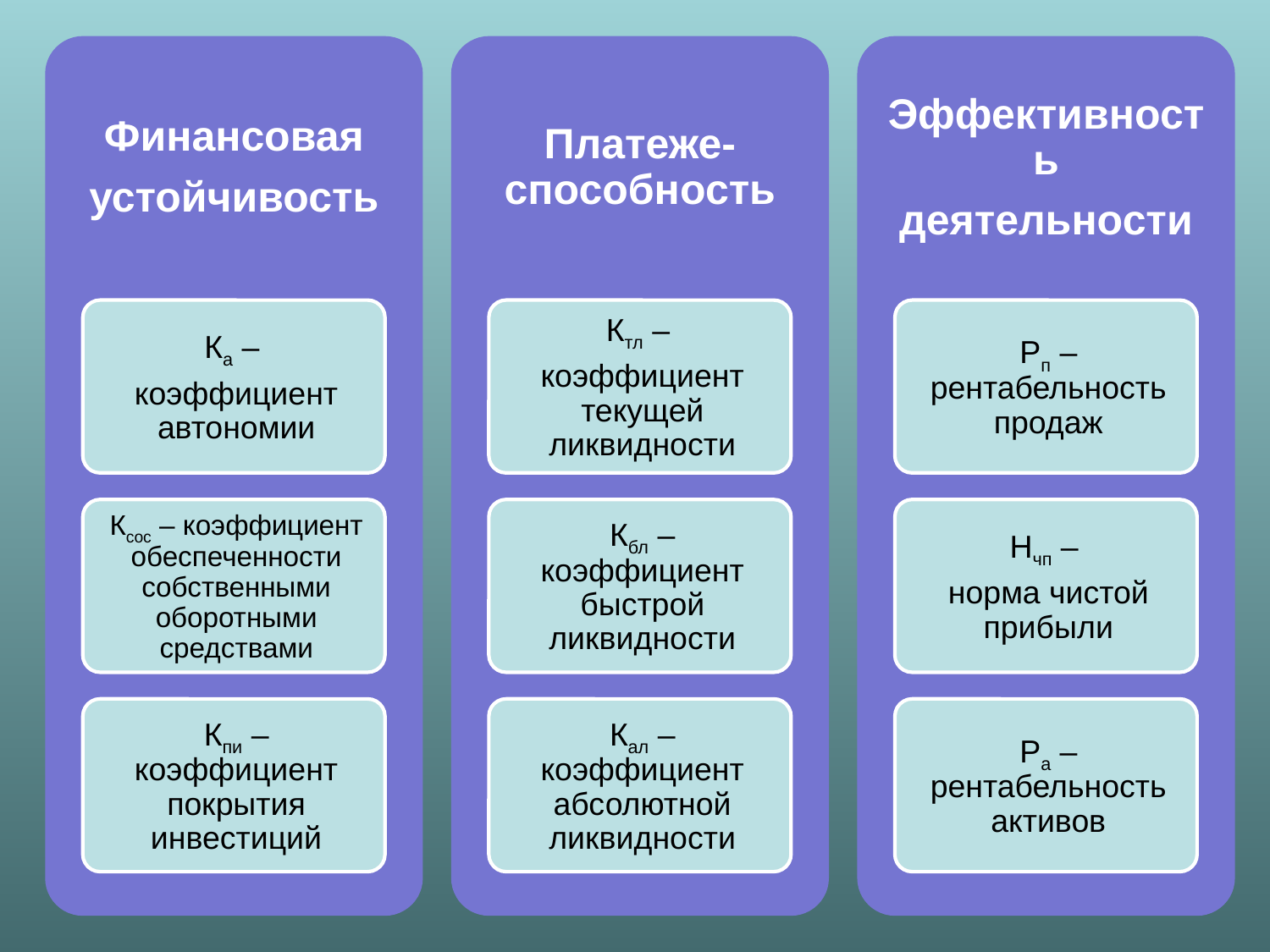

Финансовая
устойчивость
Ка –
коэффициент автономии
Ксос – коэффициент обеспеченности собственными оборотными средствами
Кпи – коэффициент покрытия инвестиций
Платеже-способность
Ктл –
коэффициент текущей ликвидности
Кбл – коэффициент быстрой ликвидности
Кал – коэффициент абсолютной ликвидности
Эффективность
деятельности
Рп – рентабельность продаж
Нчп –
норма чистой прибыли
Ра – рентабельность активов